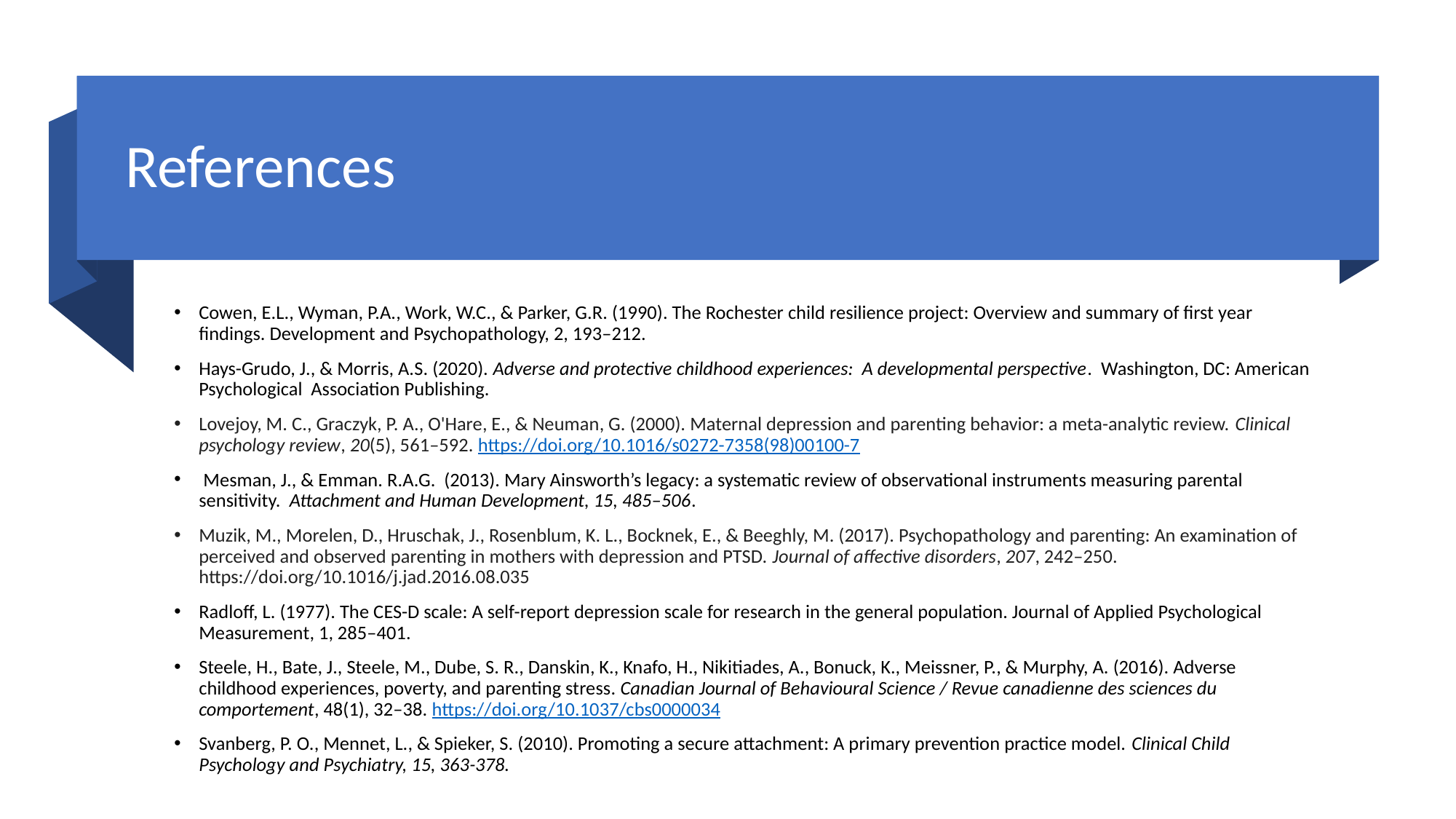

# References

Cowen, E.L., Wyman, P.A., Work, W.C., & Parker, G.R. (1990). The Rochester child resilience project: Overview and summary of first year findings. Development and Psychopathology, 2, 193–212.
Hays-Grudo, J., & Morris, A.S. (2020). Adverse and protective childhood experiences:  A developmental perspective.  Washington, DC: American Psychological  Association Publishing.
Lovejoy, M. C., Graczyk, P. A., O'Hare, E., & Neuman, G. (2000). Maternal depression and parenting behavior: a meta-analytic review. Clinical psychology review, 20(5), 561–592. https://doi.org/10.1016/s0272-7358(98)00100-7
 Mesman, J., & Emman. R.A.G.  (2013). Mary Ainsworth’s legacy: a systematic review of observational instruments measuring parental sensitivity.  Attachment and Human Development, 15, 485–506.
Muzik, M., Morelen, D., Hruschak, J., Rosenblum, K. L., Bocknek, E., & Beeghly, M. (2017). Psychopathology and parenting: An examination of perceived and observed parenting in mothers with depression and PTSD. Journal of affective disorders, 207, 242–250. https://doi.org/10.1016/j.jad.2016.08.035
Radloff, L. (1977). The CES-D scale: A self-report depression scale for research in the general population. Journal of Applied Psychological Measurement, 1, 285–401.
Steele, H., Bate, J., Steele, M., Dube, S. R., Danskin, K., Knafo, H., Nikitiades, A., Bonuck, K., Meissner, P., & Murphy, A. (2016). Adverse childhood experiences, poverty, and parenting stress. Canadian Journal of Behavioural Science / Revue canadienne des sciences du comportement, 48(1), 32–38. https://doi.org/10.1037/cbs0000034
Svanberg, P. O., Mennet, L., & Spieker, S. (2010). Promoting a secure attachment: A primary prevention practice model. Clinical Child Psychology and Psychiatry, 15, 363-378.